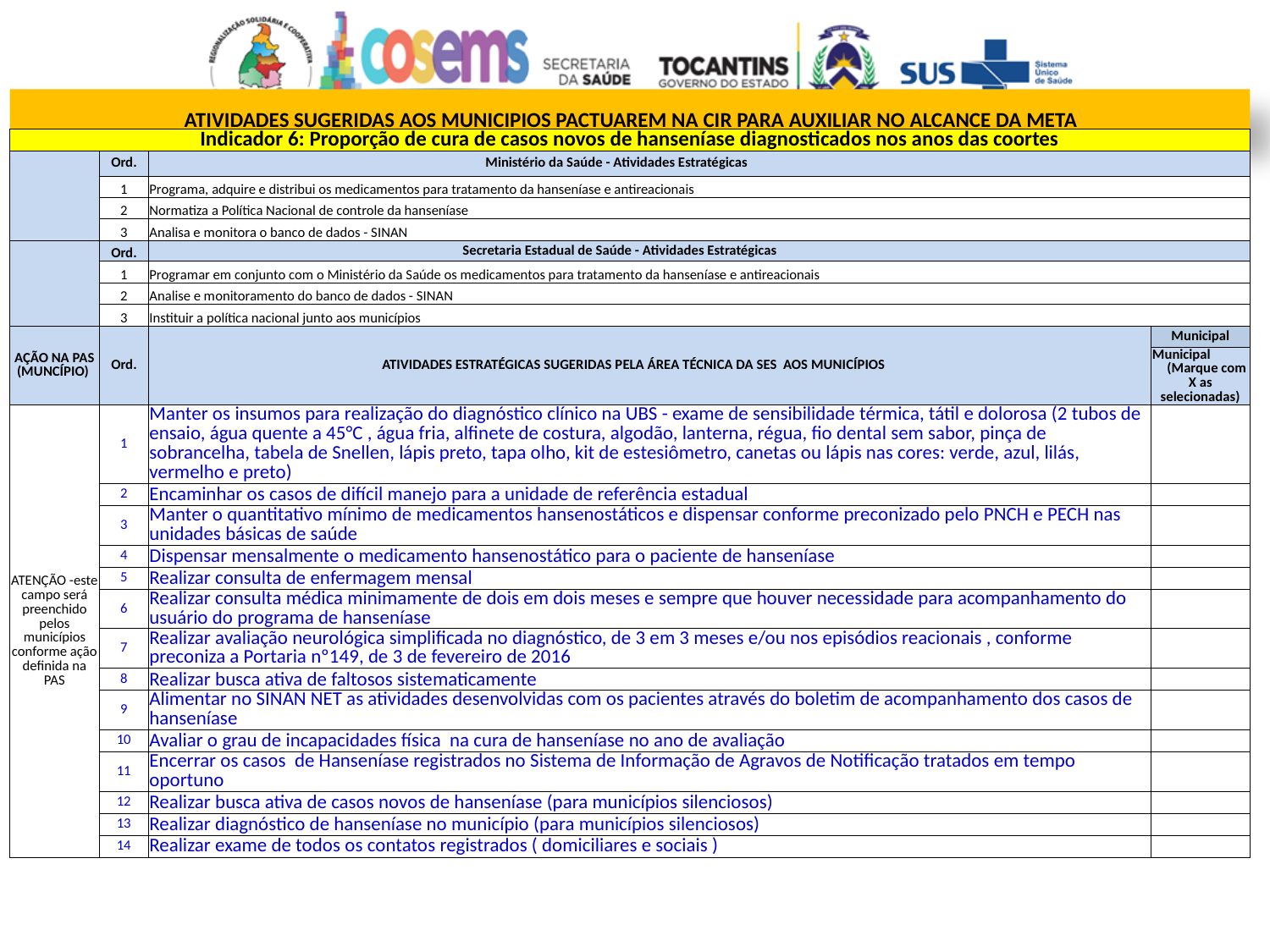

ATIVIDADES SUGERIDAS AOS MUNICIPIOS PACTUAREM NA CIR PARA AUXILIAR NO ALCANCE DA META
| Indicador 6: Proporção de cura de casos novos de hanseníase diagnosticados nos anos das coortes |  |  |  |
| --- | --- | --- | --- |
|  | Ord. | Ministério da Saúde - Atividades Estratégicas |  |
|  | 1 | Programa, adquire e distribui os medicamentos para tratamento da hanseníase e antireacionais |  |
|  | 2 | Normatiza a Política Nacional de controle da hanseníase |  |
|  | 3 | Analisa e monitora o banco de dados - SINAN |  |
|  | Ord. | Secretaria Estadual de Saúde - Atividades Estratégicas |  |
|  | 1 | Programar em conjunto com o Ministério da Saúde os medicamentos para tratamento da hanseníase e antireacionais |  |
|  | 2 | Analise e monitoramento do banco de dados - SINAN |  |
|  | 3 | Instituir a política nacional junto aos municípios |  |
| AÇÃO NA PAS (MUNCÍPIO) | Ord. | ATIVIDADES ESTRATÉGICAS SUGERIDAS PELA ÁREA TÉCNICA DA SES AOS MUNICÍPIOS | Municipal |
|  |  |  | Municipal (Marque com X as selecionadas) |
| ATENÇÃO -este campo será preenchido pelos municípios conforme ação definida na PAS | 1 | Manter os insumos para realização do diagnóstico clínico na UBS - exame de sensibilidade térmica, tátil e dolorosa (2 tubos de ensaio, água quente a 45°C , água fria, alfinete de costura, algodão, lanterna, régua, fio dental sem sabor, pinça de sobrancelha, tabela de Snellen, lápis preto, tapa olho, kit de estesiômetro, canetas ou lápis nas cores: verde, azul, lilás, vermelho e preto) |  |
|  | 2 | Encaminhar os casos de difícil manejo para a unidade de referência estadual |  |
|  | 3 | Manter o quantitativo mínimo de medicamentos hansenostáticos e dispensar conforme preconizado pelo PNCH e PECH nas unidades básicas de saúde |  |
|  | 4 | Dispensar mensalmente o medicamento hansenostático para o paciente de hanseníase |  |
|  | 5 | Realizar consulta de enfermagem mensal |  |
|  | 6 | Realizar consulta médica minimamente de dois em dois meses e sempre que houver necessidade para acompanhamento do usuário do programa de hanseníase |  |
|  | 7 | Realizar avaliação neurológica simplificada no diagnóstico, de 3 em 3 meses e/ou nos episódios reacionais , conforme preconiza a Portaria nº149, de 3 de fevereiro de 2016 |  |
|  | 8 | Realizar busca ativa de faltosos sistematicamente |  |
|  | 9 | Alimentar no SINAN NET as atividades desenvolvidas com os pacientes através do boletim de acompanhamento dos casos de hanseníase |  |
|  | 10 | Avaliar o grau de incapacidades física na cura de hanseníase no ano de avaliação |  |
|  | 11 | Encerrar os casos de Hanseníase registrados no Sistema de Informação de Agravos de Notificação tratados em tempo oportuno |  |
|  | 12 | Realizar busca ativa de casos novos de hanseníase (para municípios silenciosos) |  |
|  | 13 | Realizar diagnóstico de hanseníase no município (para municípios silenciosos) |  |
|  | 14 | Realizar exame de todos os contatos registrados ( domiciliares e sociais ) |  |